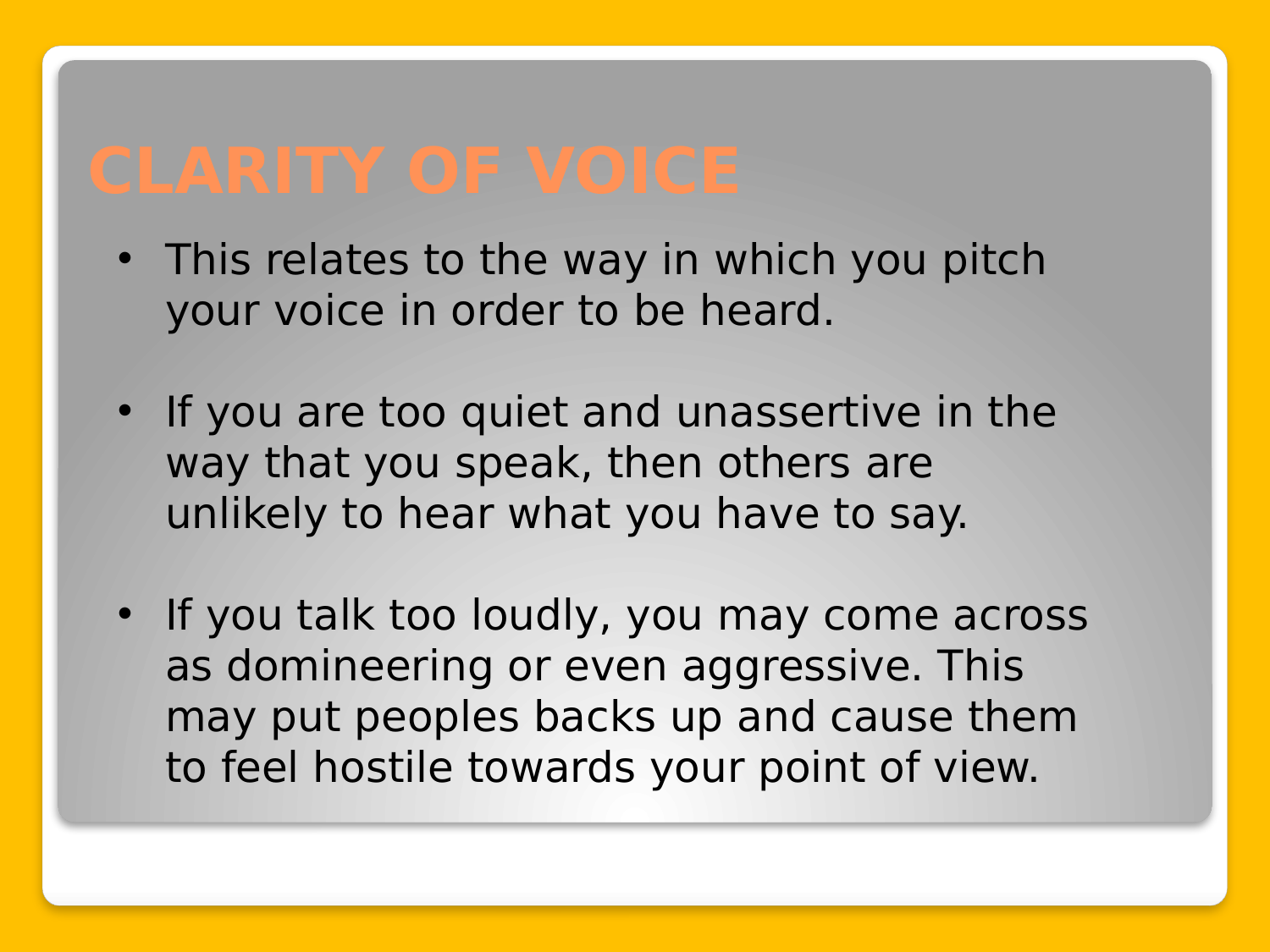

# CLARITY OF VOICE
This relates to the way in which you pitch your voice in order to be heard.

If you are too quiet and unassertive in the way that you speak, then others are unlikely to hear what you have to say.

If you talk too loudly, you may come across as domineering or even aggressive. This may put peoples backs up and cause them to feel hostile towards your point of view.